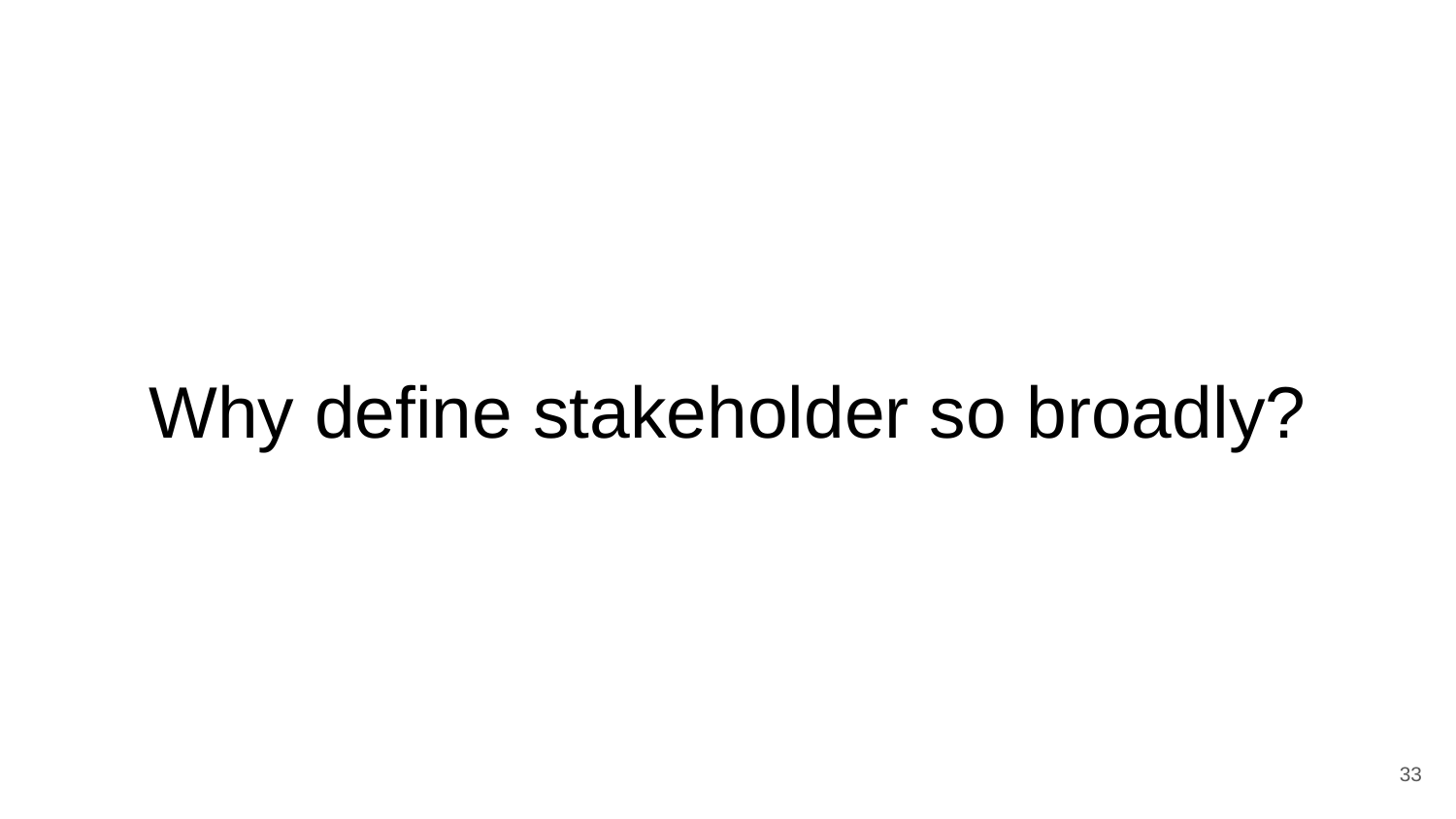

# Why define stakeholder so broadly?
33